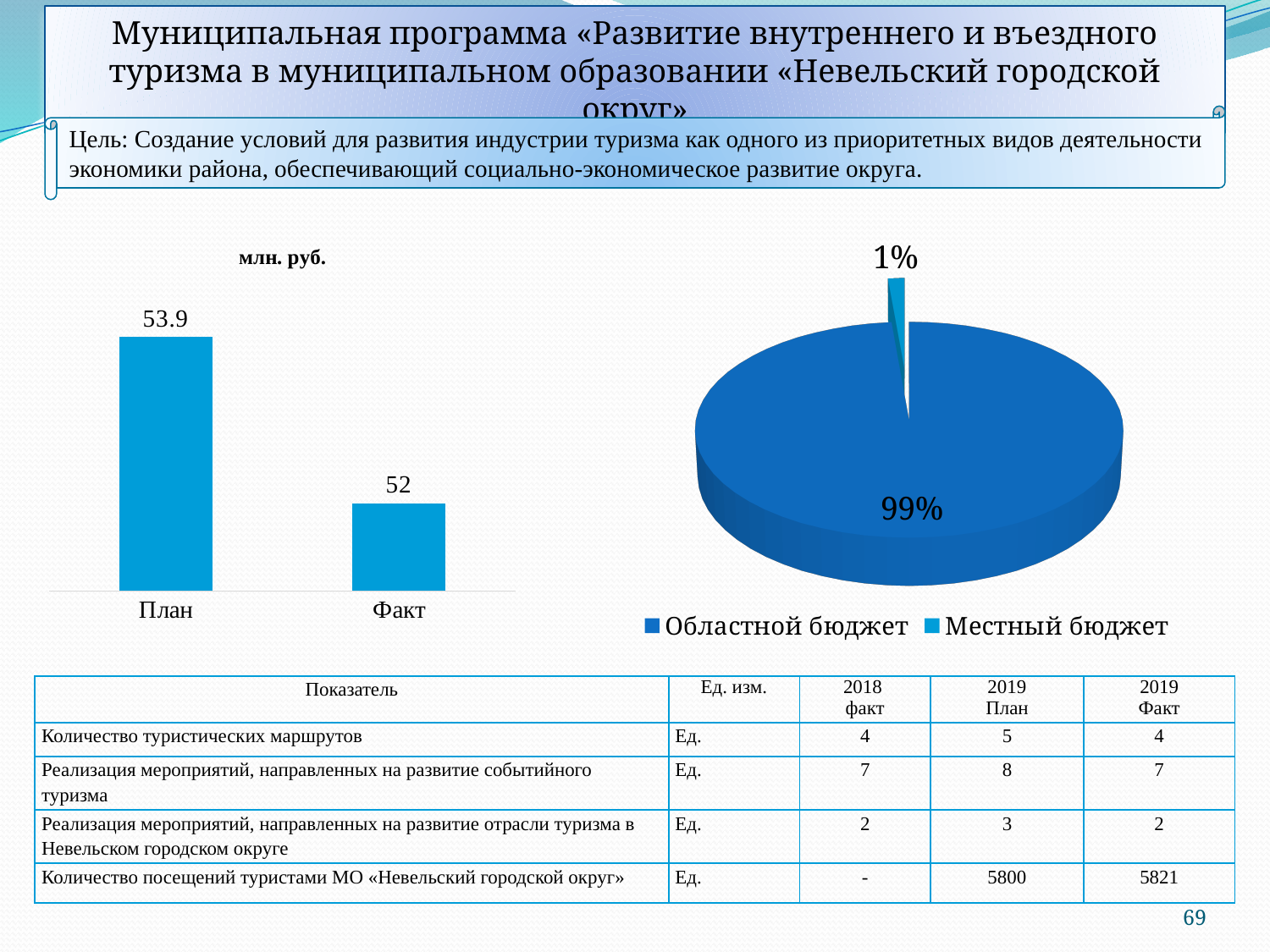

Муниципальная программа «Развитие внутреннего и въездного туризма в муниципальном образовании «Невельский городской округ»
Цель: Создание условий для развития индустрии туризма как одного из приоритетных видов деятельности экономики района, обеспечивающий социально-экономическое развитие округа.

### Chart: млн. руб.

| Category | Ряд 1 |
|---|---|
| План | 53.9 |
| Факт | 52.0 |

[unsupported chart]

| Показатель | Ед. изм. | 2018 факт | 2019 План | 2019 Факт |
| --- | --- | --- | --- | --- |
| Количество туристических маршрутов | Ед. | 4 | 5 | 4 |
| Реализация мероприятий, направленных на развитие событийного туризма | Ед. | 7 | 8 | 7 |
| Реализация мероприятий, направленных на развитие отрасли туризма в Невельском городском округе | Ед. | 2 | 3 | 2 |
| Количество посещений туристами МО «Невельский городской округ» | Ед. | - | 5800 | 5821 |
69